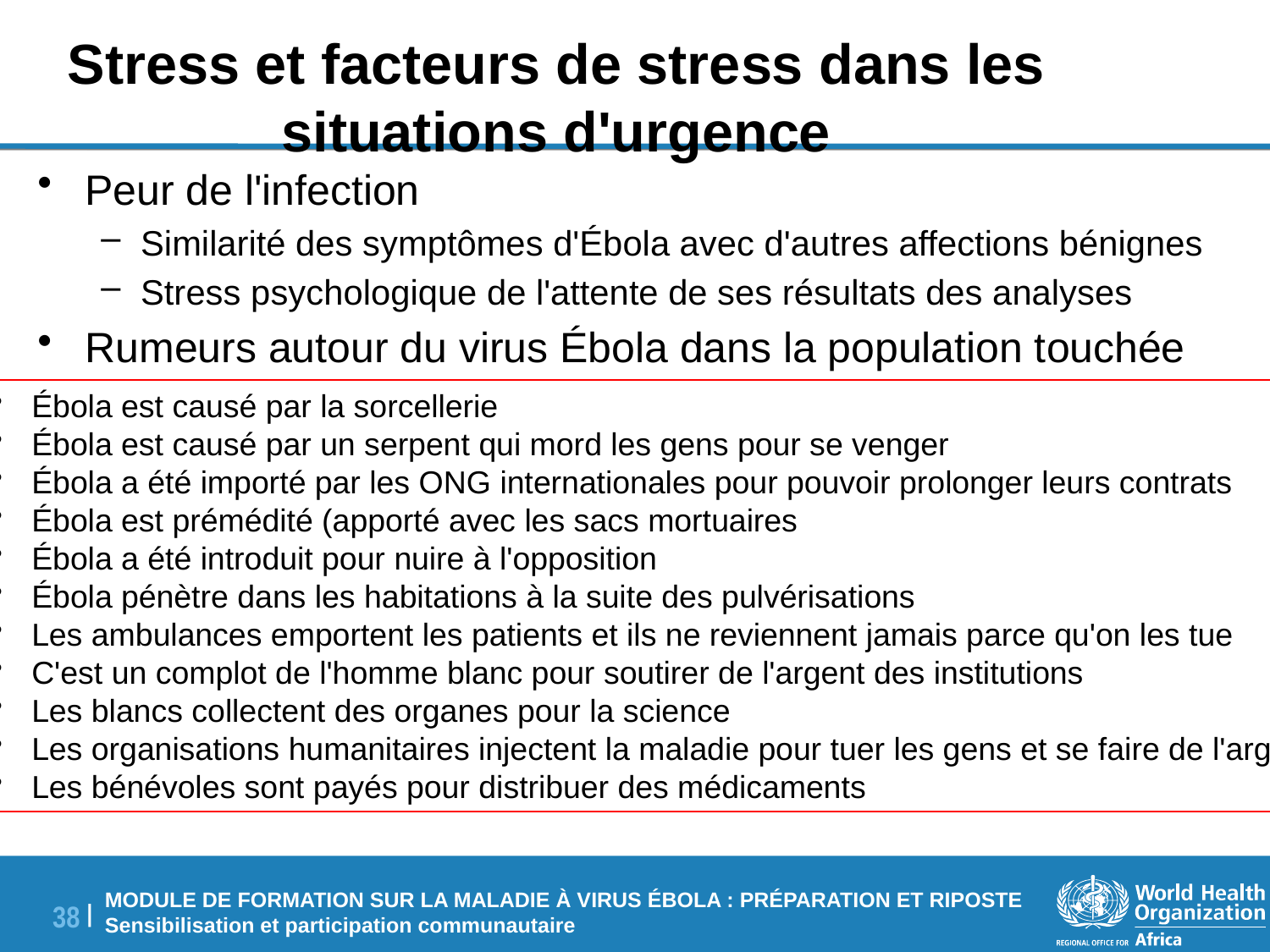

# Stress et facteurs de stress dans les situations d'urgence
Peur de l'infection
Similarité des symptômes d'Ébola avec d'autres affections bénignes
Stress psychologique de l'attente de ses résultats des analyses
Rumeurs autour du virus Ébola dans la population touchée
Ébola est causé par la sorcellerie
Ébola est causé par un serpent qui mord les gens pour se venger
Ébola a été importé par les ONG internationales pour pouvoir prolonger leurs contrats
Ébola est prémédité (apporté avec les sacs mortuaires
Ébola a été introduit pour nuire à l'opposition
Ébola pénètre dans les habitations à la suite des pulvérisations
Les ambulances emportent les patients et ils ne reviennent jamais parce qu'on les tue
C'est un complot de l'homme blanc pour soutirer de l'argent des institutions
Les blancs collectent des organes pour la science
Les organisations humanitaires injectent la maladie pour tuer les gens et se faire de l'argent
Les bénévoles sont payés pour distribuer des médicaments